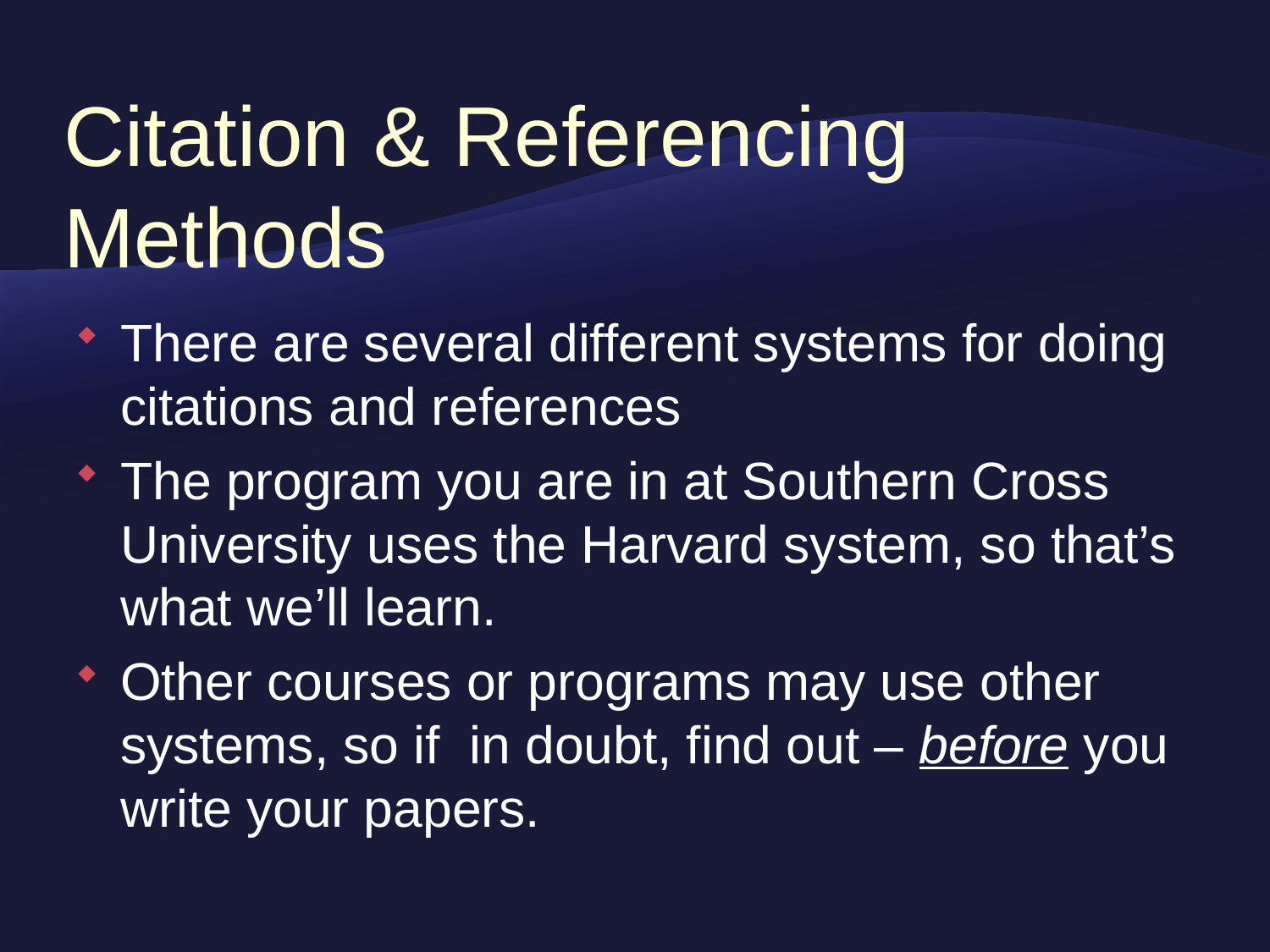

# Citation & Referencing Methods
There are several different systems for doing citations and references
The program you are in at Southern Cross University uses the Harvard system, so that’s what we’ll learn.
Other courses or programs may use other systems, so if  in doubt, find out – before you write your papers.